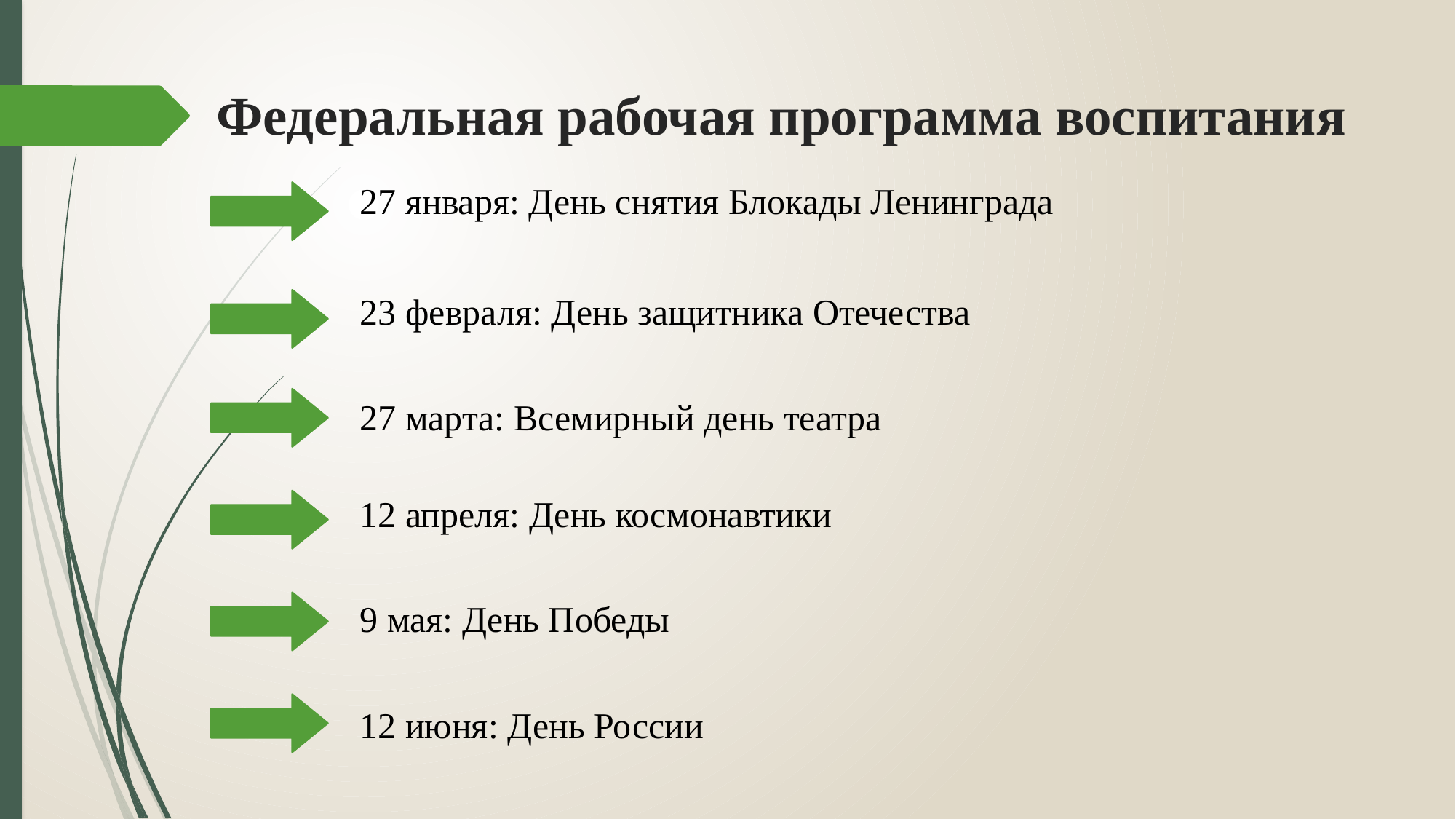

# Федеральная рабочая программа воспитания
27 января: День снятия Блокады Ленинграда

23 февраля: День защитника Отечества

27 марта: Всемирный день театра
12 апреля: День космонавтики

9 мая: День Победы

12 июня: День России